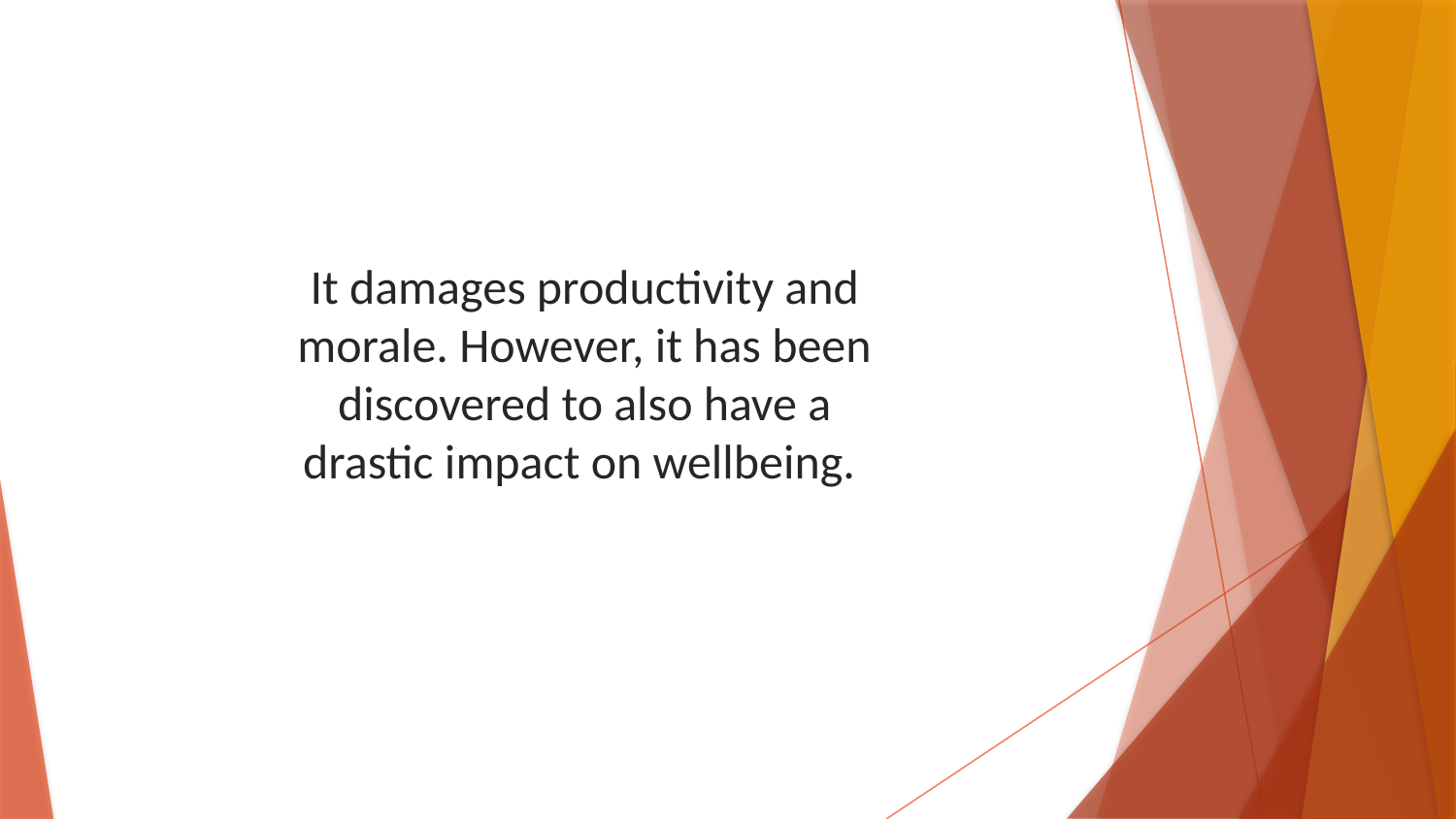

It damages productivity and morale. However, it has been discovered to also have a drastic impact on wellbeing.